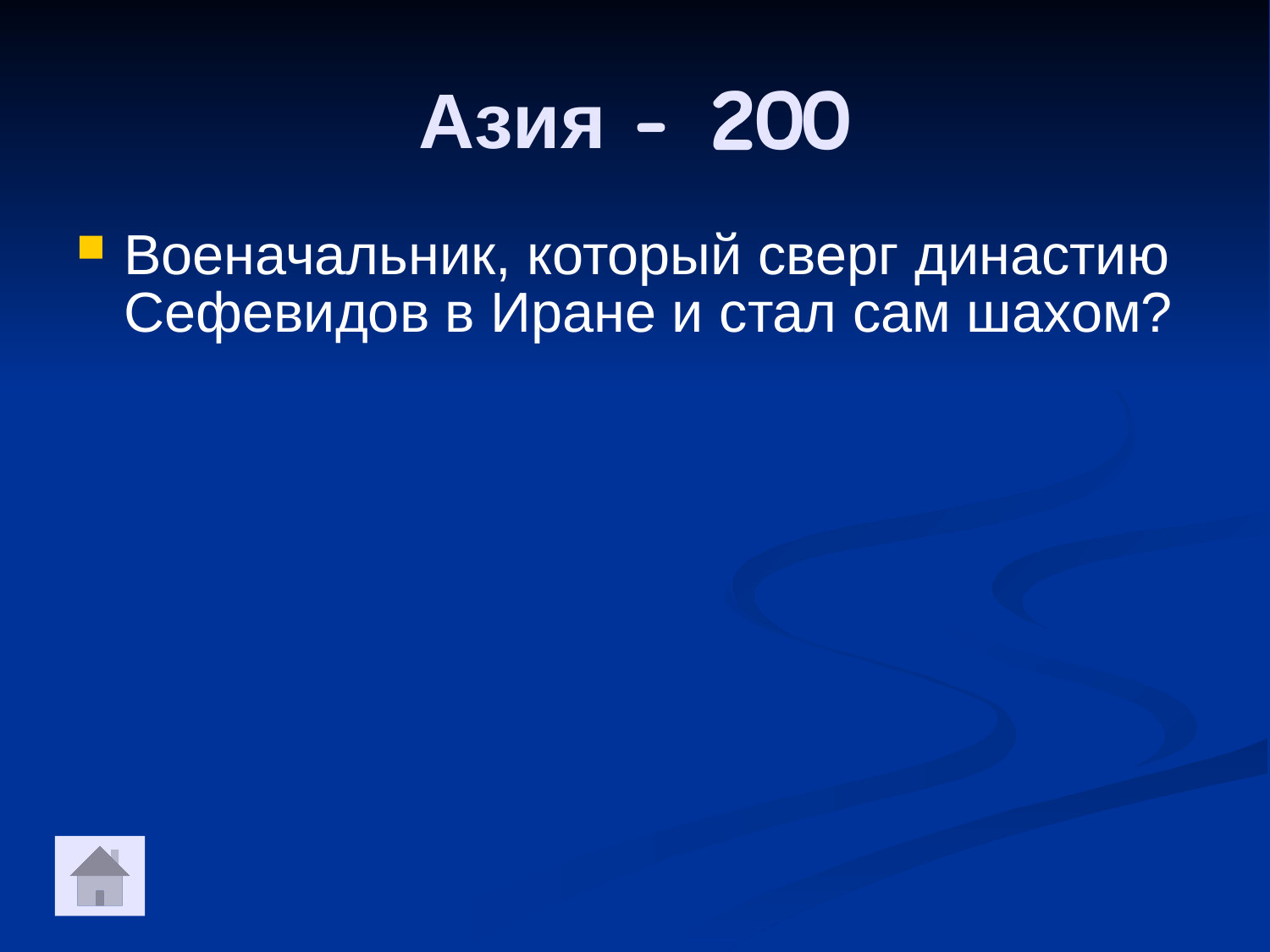

Азия - 200
Военачальник, который сверг династию Сефевидов в Иране и стал сам шахом?